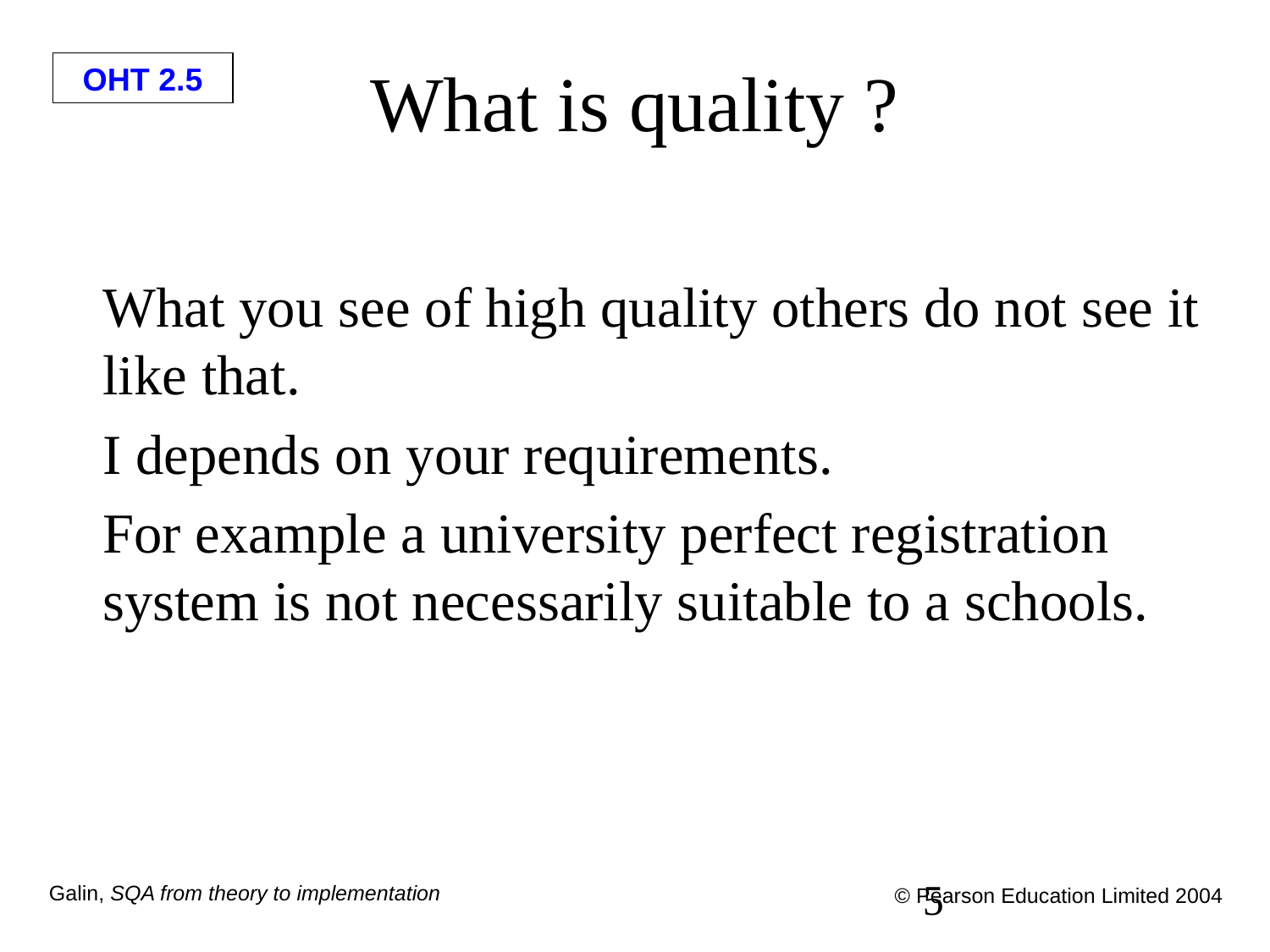

# What is quality ?
What you see of high quality others do not see it like that.
I depends on your requirements.
For example a university perfect registration system is not necessarily suitable to a schools.
5